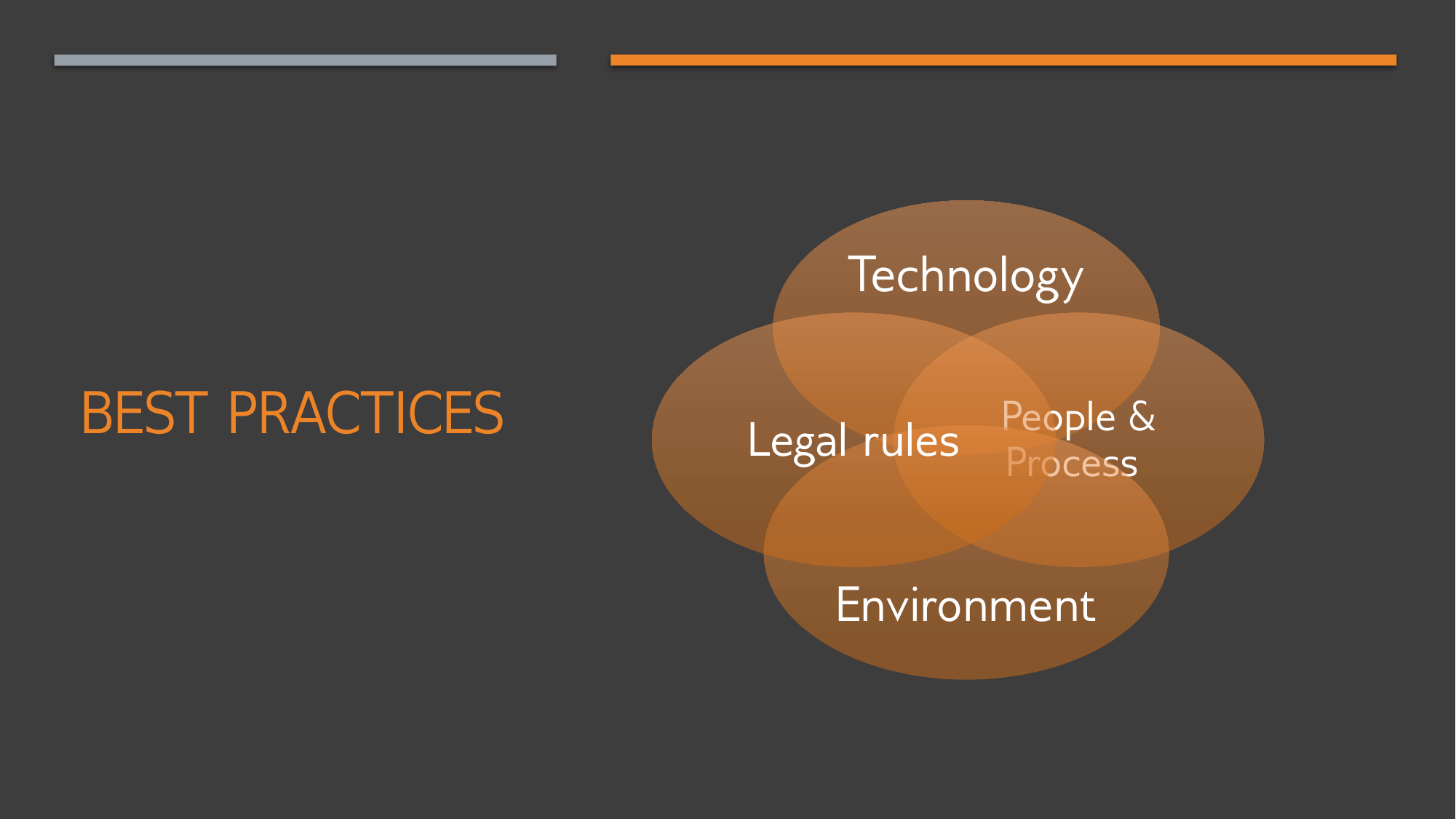

# Best practices
Technology
People & Process
Environment
Legal rules